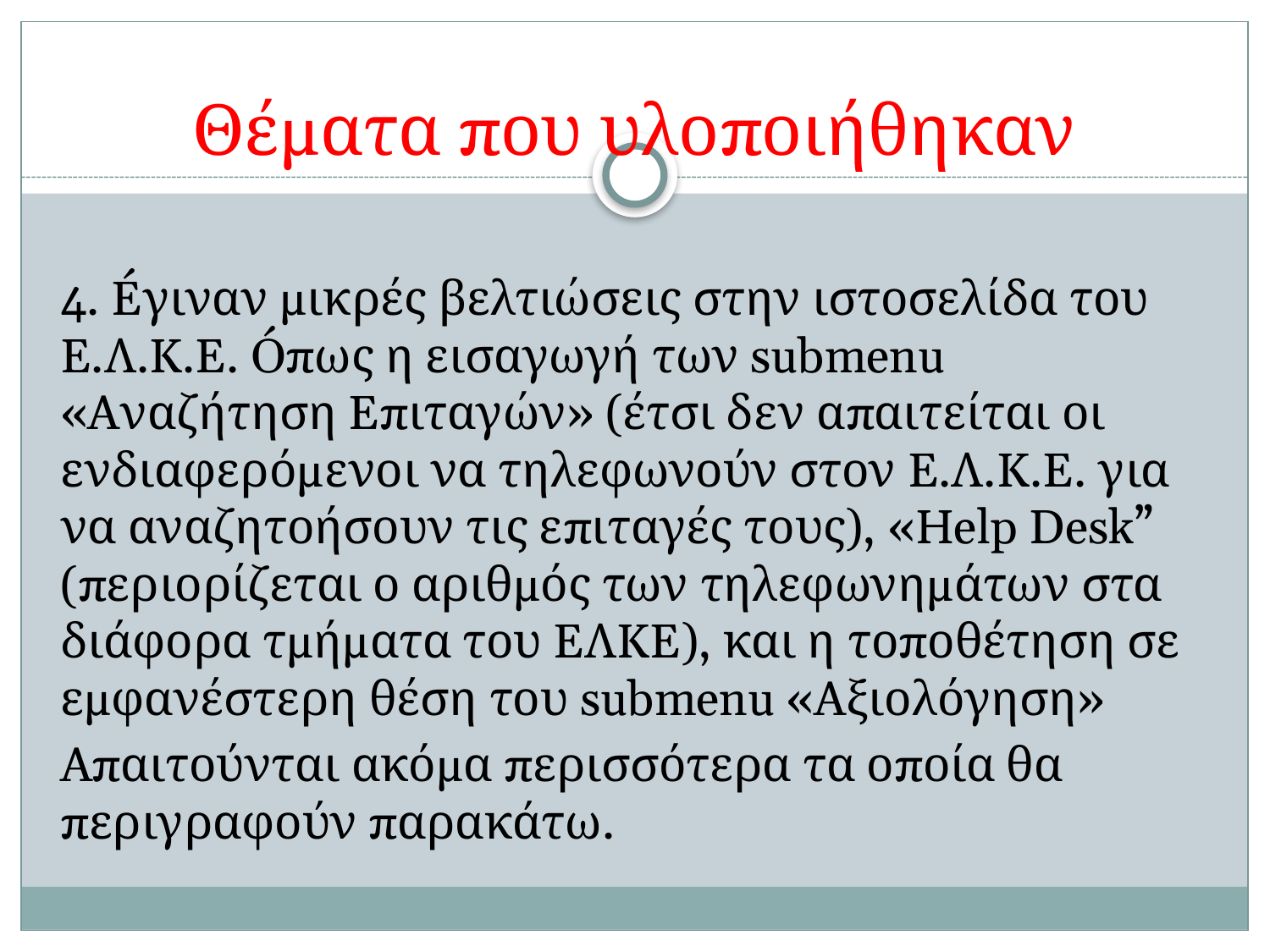

# Θέματα που υλοποιήθηκαν
4. Έγιναν μικρές βελτιώσεις στην ιστοσελίδα του Ε.Λ.Κ.Ε. Όπως η εισαγωγή των submenu «Αναζήτηση Επιταγών» (έτσι δεν απαιτείται οι ενδιαφερόμενοι να τηλεφωνούν στον Ε.Λ.Κ.Ε. για να αναζητοήσουν τις επιταγές τους), «Help Desk” (περιορίζεται ο αριθμός των τηλεφωνημάτων στα διάφορα τμήματα του ΕΛΚΕ), και η τοποθέτηση σε εμφανέστερη θέση του submenu «Αξιολόγηση»
Απαιτούνται ακόμα περισσότερα τα οποία θα περιγραφούν παρακάτω.